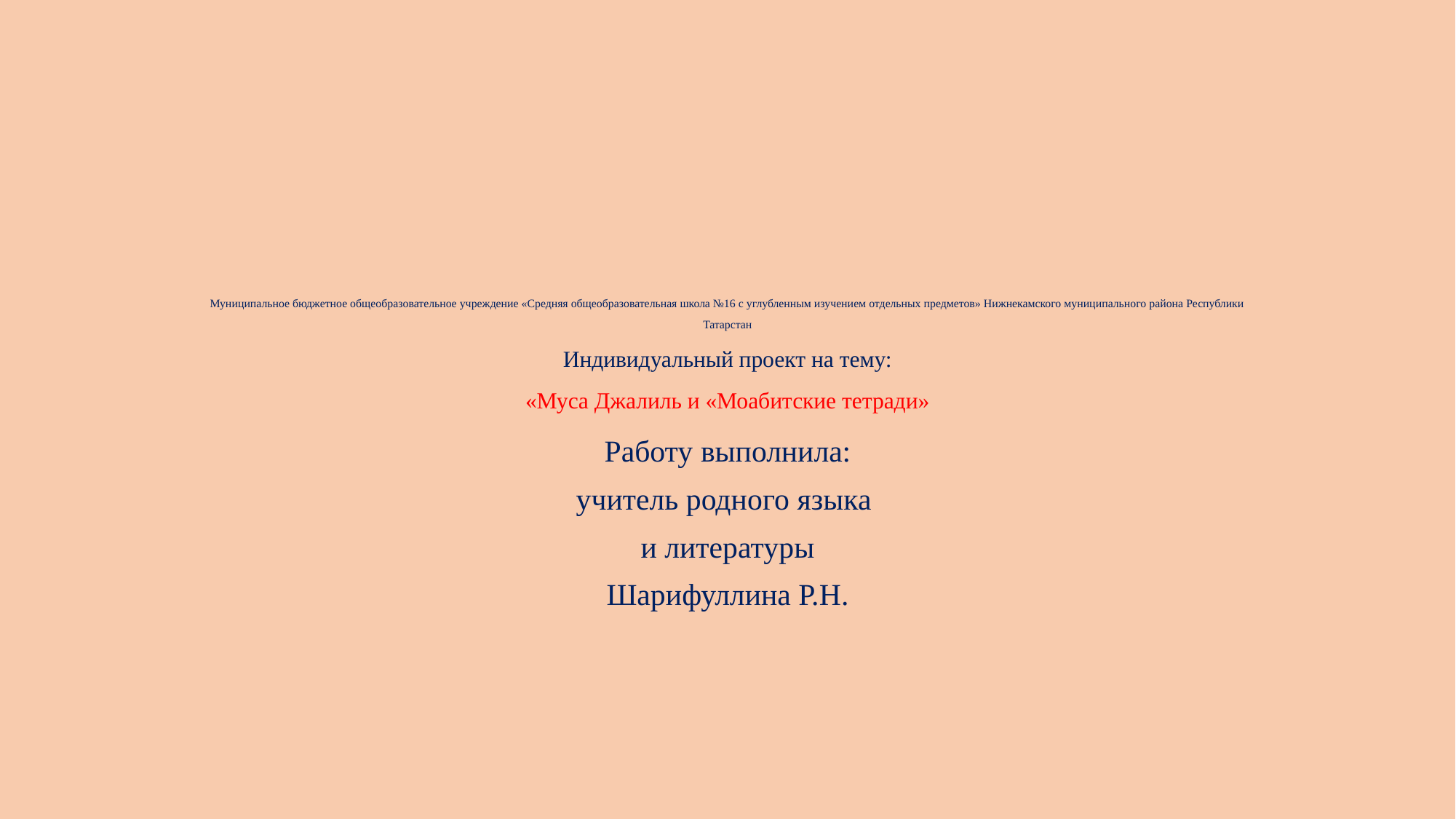

# Муниципальное бюджетное общеобразовательное учреждение «Средняя общеобразовательная школа №16 с углубленным изучением отдельных предметов» Нижнекамского муниципального района Республики Татарстан Индивидуальный проект на тему: «Муса Джалиль и «Моабитские тетради»
Работу выполнила:
учитель родного языка
и литературы
Шарифуллина Р.Н.